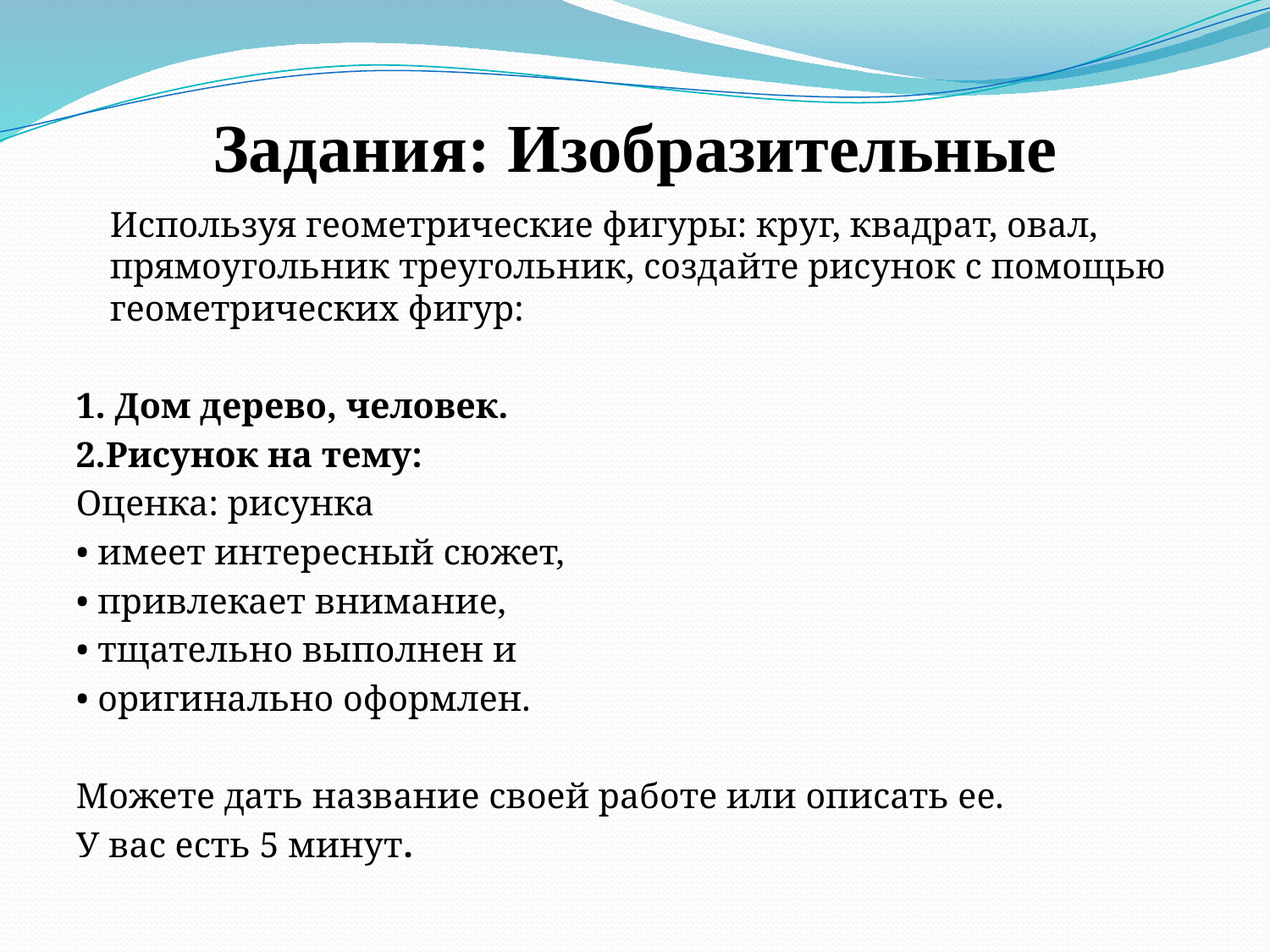

# Задания: Изобразительные
	Используя геометрические фигуры: круг, квадрат, овал, прямоугольник треугольник, создайте рисунок с помощью геометрических фигур:

1. Дом дерево, человек.
2.Рисунок на тему:
Оценка: рисунка
• имеет интересный сюжет,
• привлекает внимание,
• тщательно выполнен и
• оригинально оформлен.

Можете дать название своей работе или описать ее.
У вас есть 5 минут.